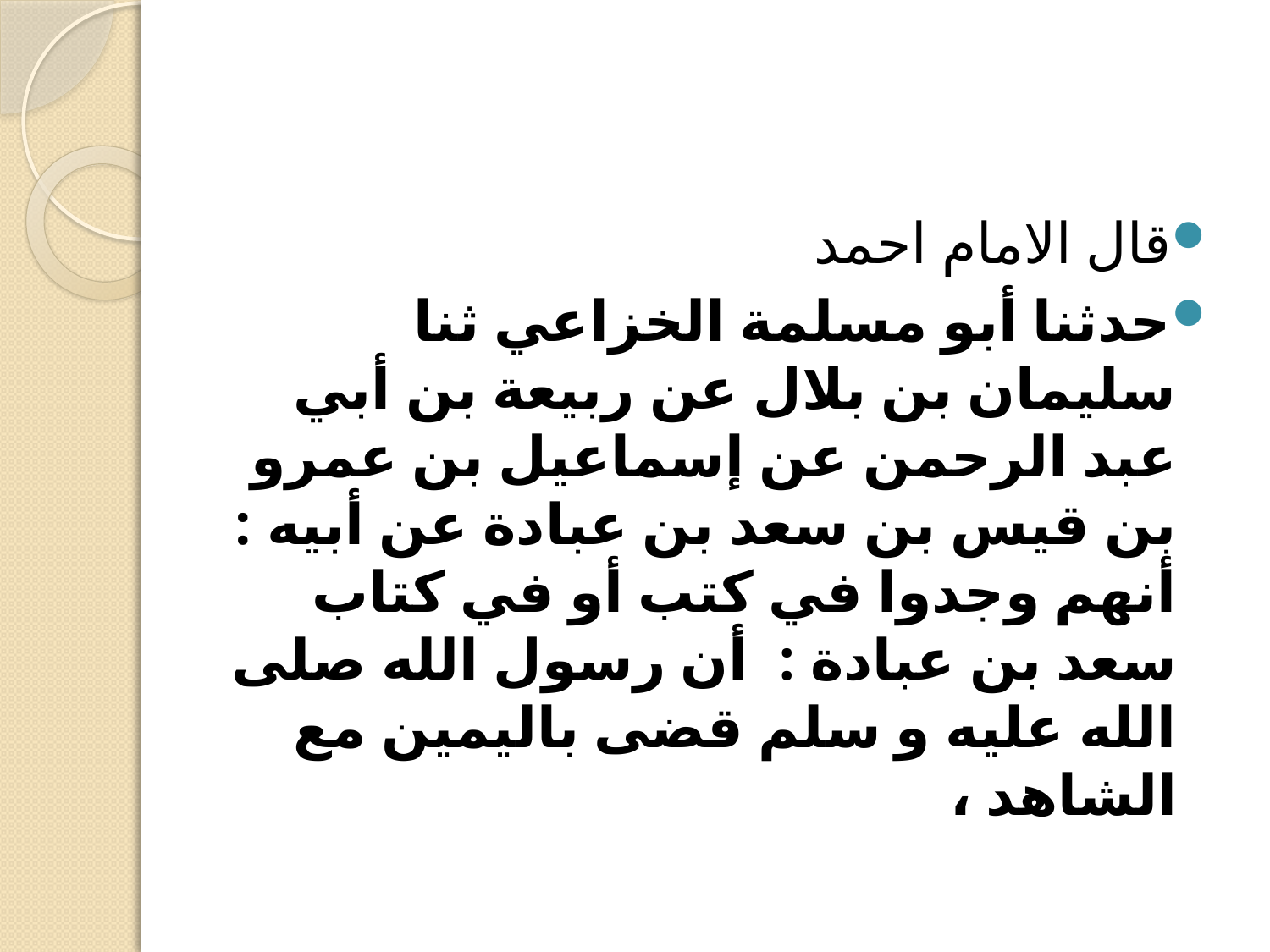

#
قال الامام احمد
حدثنا أبو مسلمة الخزاعي ثنا سليمان بن بلال عن ربيعة بن أبي عبد الرحمن عن إسماعيل بن عمرو بن قيس بن سعد بن عبادة عن أبيه : أنهم وجدوا في كتب أو في كتاب سعد بن عبادة :  أن رسول الله صلى الله عليه و سلم قضى باليمين مع الشاهد ،